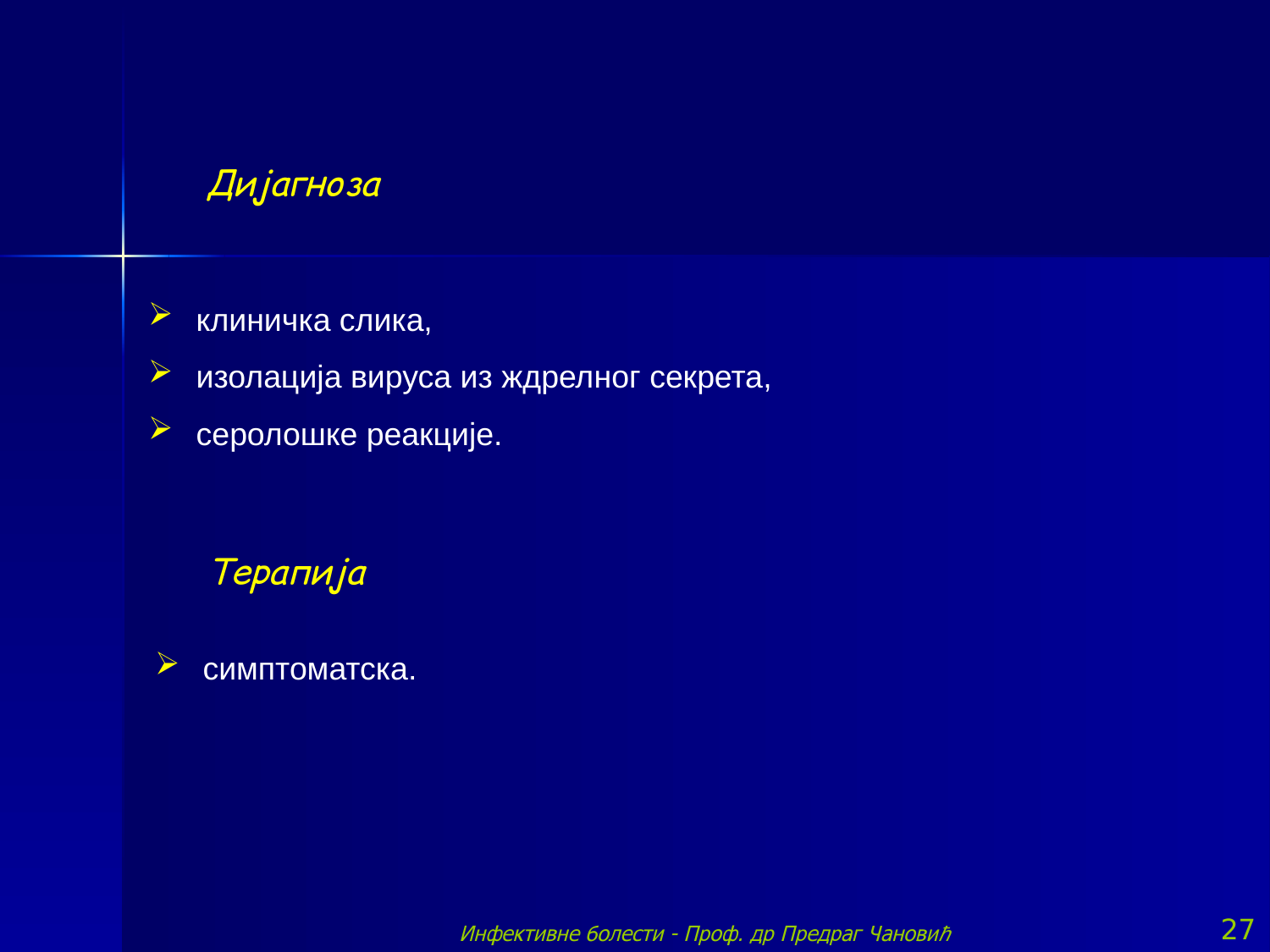

Дијагноза
  клиничка слика,
  изолација вируса из ждрелног секрета,
  серолошке реакције.
Терапија
  симптоматска.
Инфективне болести - Проф. др Предраг Чановић
27